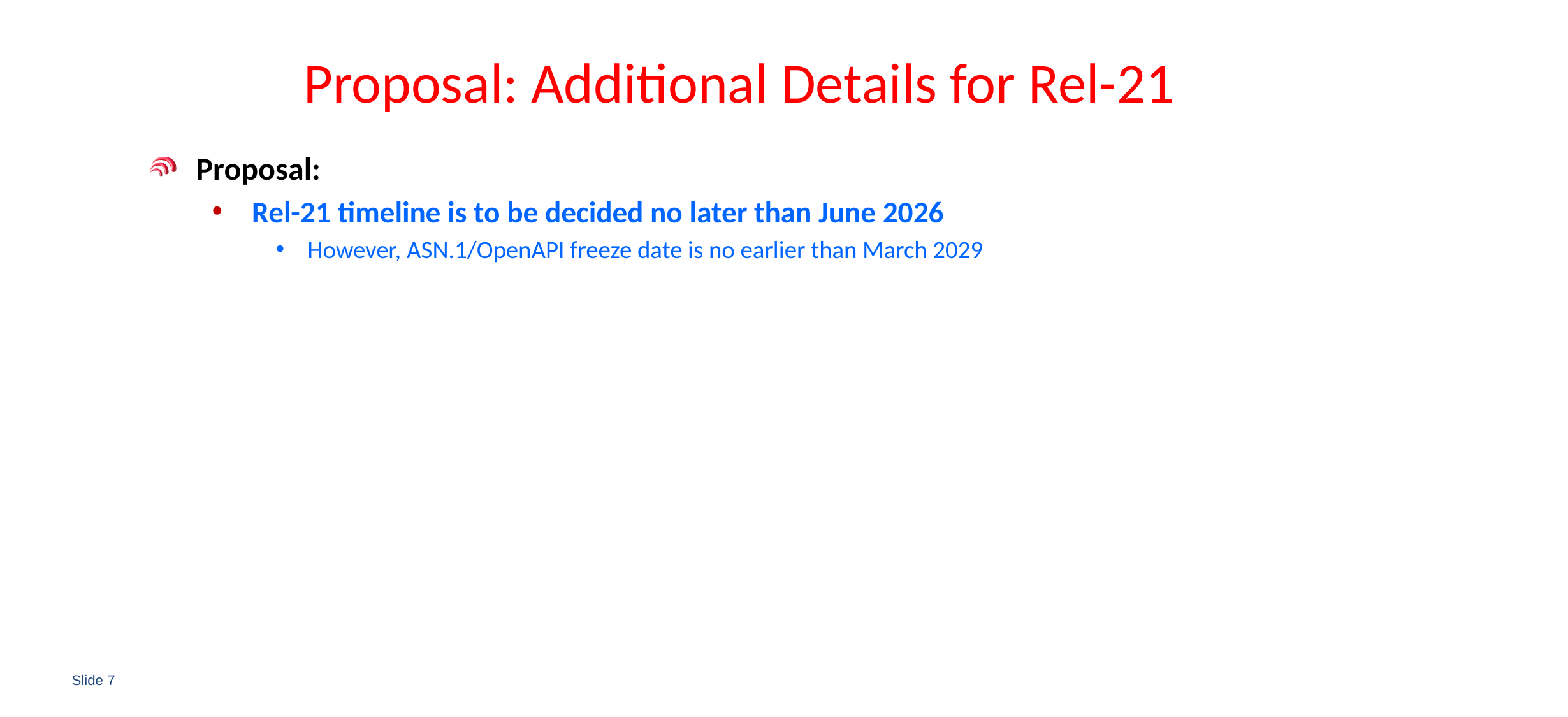

# Proposal: Additional Details for Rel-21
Proposal:
Rel-21 timeline is to be decided no later than June 2026
However, ASN.1/OpenAPI freeze date is no earlier than March 2029